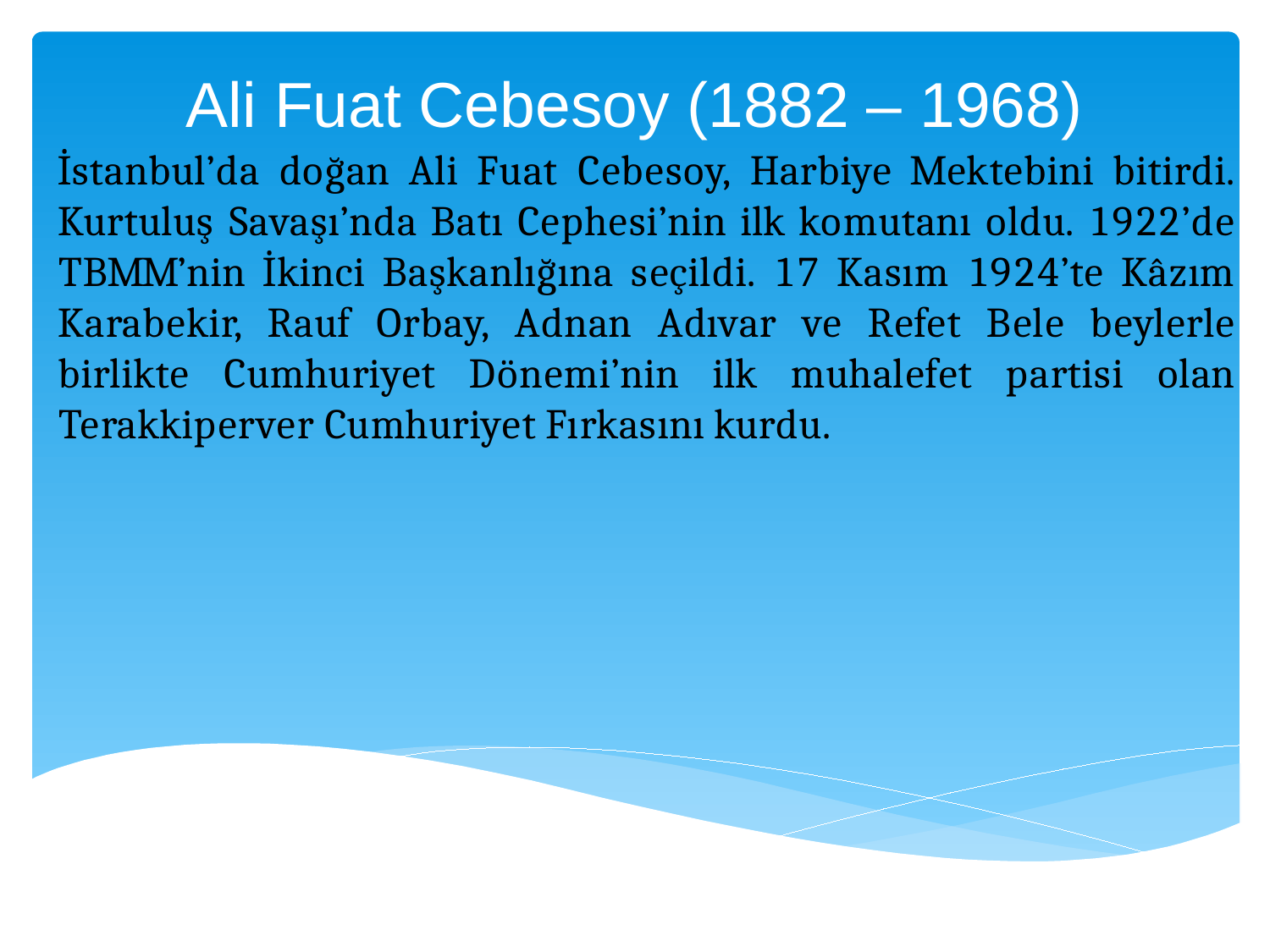

# Ali Fuat Cebesoy (1882 – 1968)
İstanbul’da doğan Ali Fuat Cebesoy, Harbiye Mektebini bitirdi. Kurtuluş Savaşı’nda Batı Cephesi’nin ilk komutanı oldu. 1922’de TBMM’nin İkinci Başkanlığına seçildi. 17 Kasım 1924’te Kâzım Karabekir, Rauf Orbay, Adnan Adıvar ve Refet Bele beylerle birlikte Cumhuriyet Dönemi’nin ilk muhalefet partisi olan Terakkiperver Cumhuriyet Fırkasını kurdu.